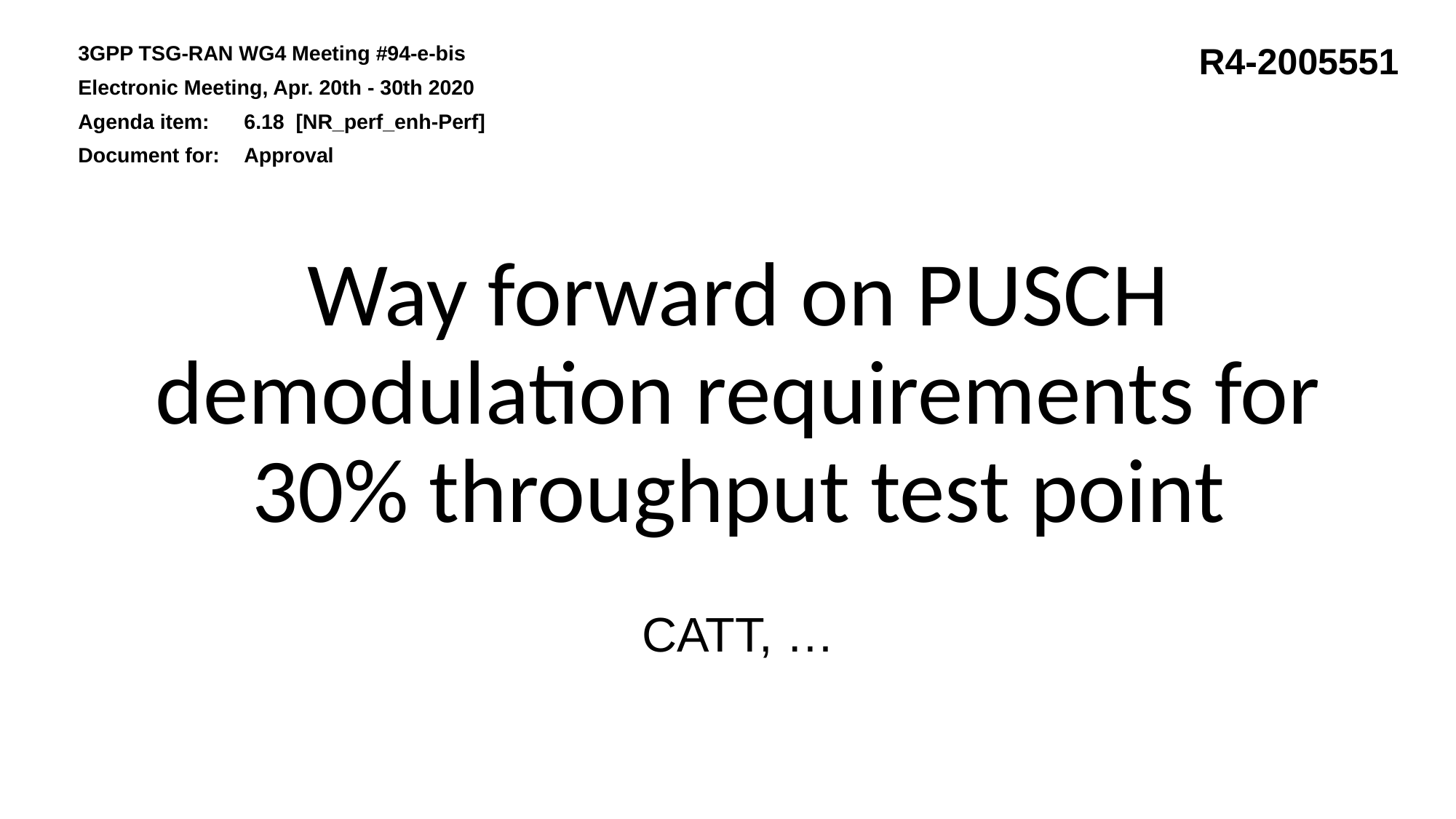

3GPP TSG-RAN WG4 Meeting #94-e-bis
Electronic Meeting, Apr. 20th - 30th 2020
Agenda item:	6.18  [NR_perf_enh-Perf]
Document for:	Approval
R4-2005551
# Way forward on PUSCH demodulation requirements for 30% throughput test point
CATT, …